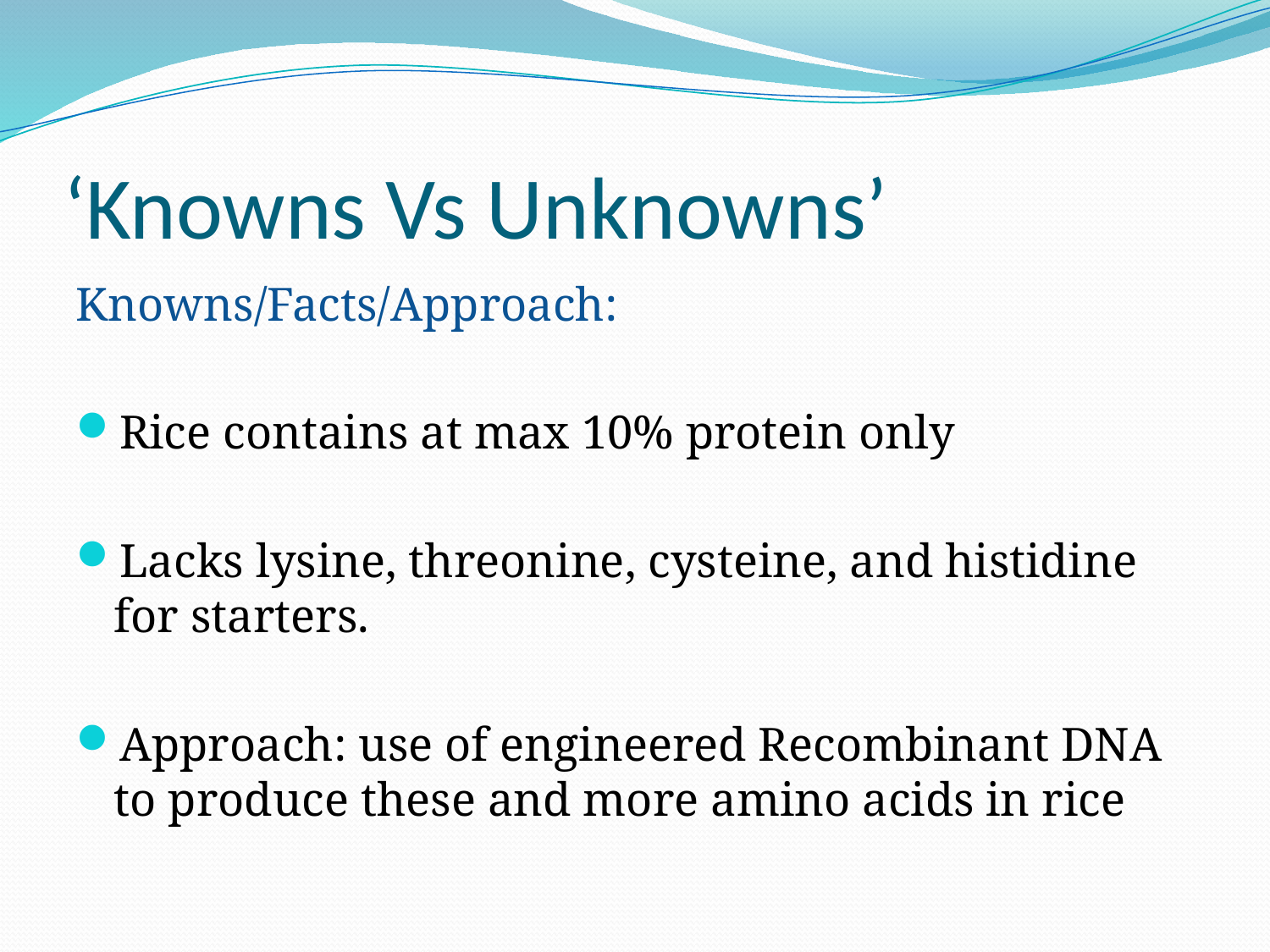

# ‘Knowns Vs Unknowns’
Knowns/Facts/Approach:

Rice contains at max 10% protein only

Lacks lysine, threonine, cysteine, and histidine for starters.

Approach: use of engineered Recombinant DNA to produce these and more amino acids in rice